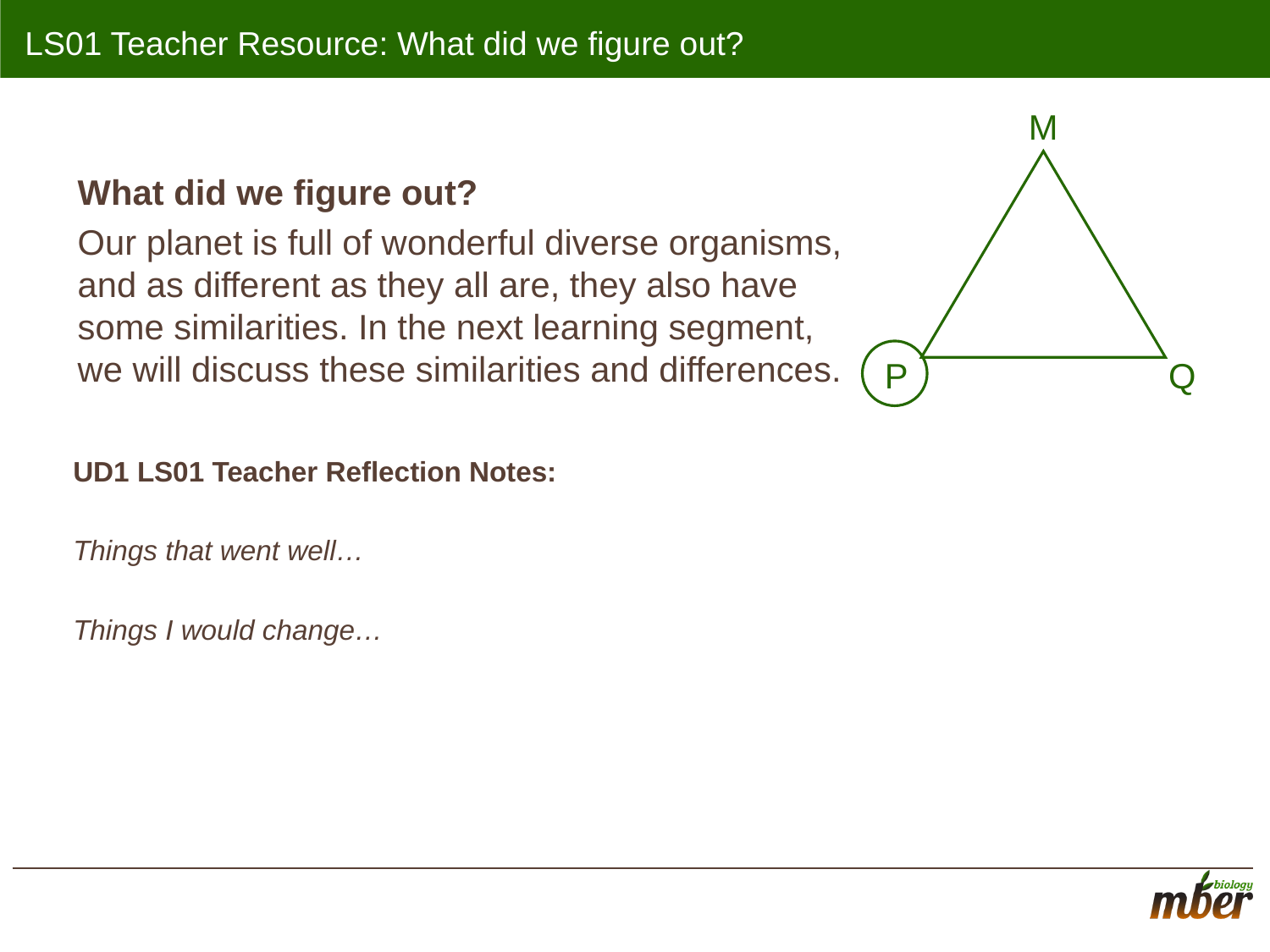

# LS01 Teacher Resource: What did we figure out?
M

Q
P
What did we figure out?
Our planet is full of wonderful diverse organisms, and as different as they all are, they also have some similarities. In the next learning segment, we will discuss these similarities and differences.

UD1 LS01 Teacher Reflection Notes:

Things that went well…

Things I would change…